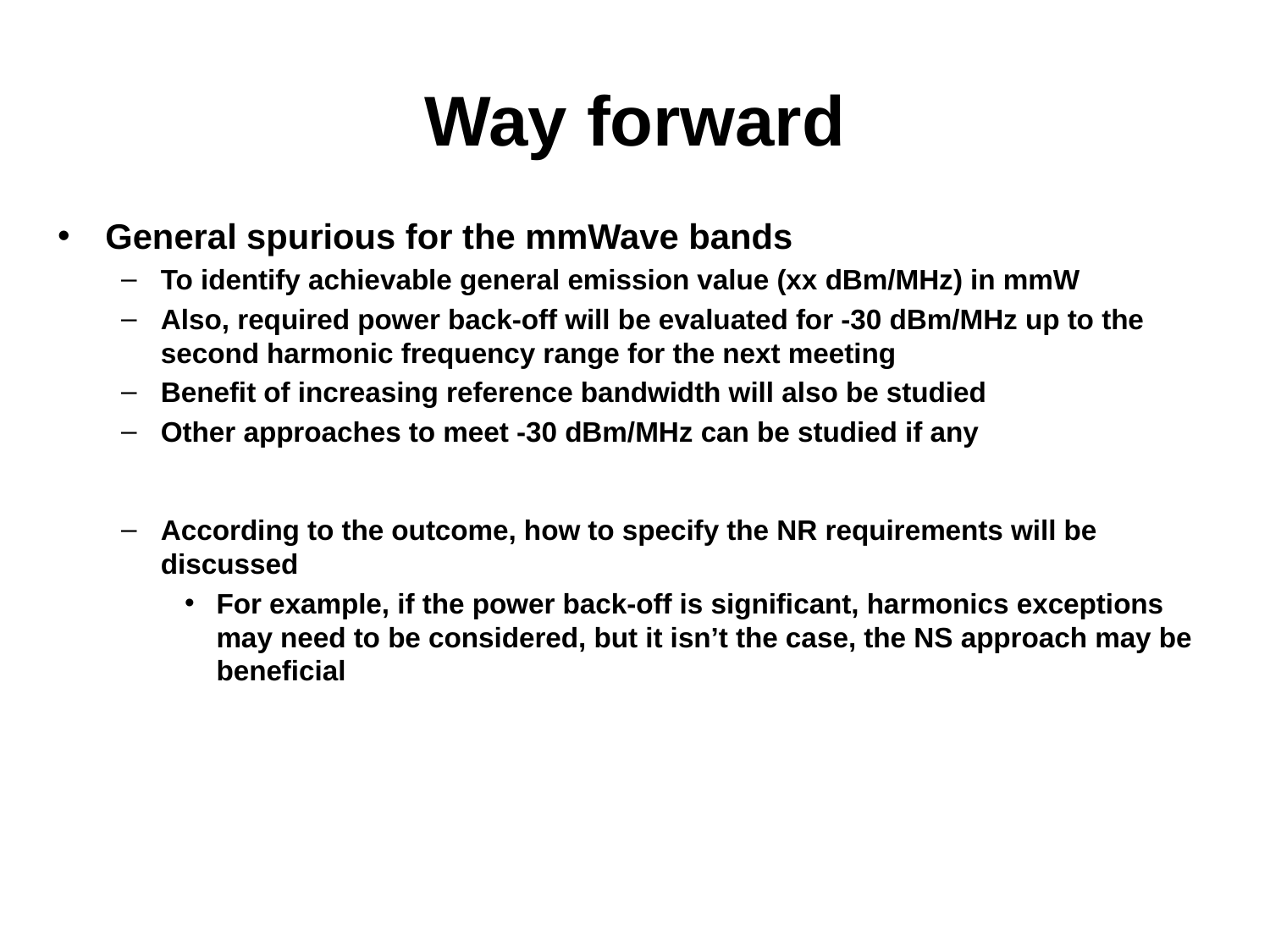

# Way forward
General spurious for the mmWave bands
To identify achievable general emission value (xx dBm/MHz) in mmW
Also, required power back-off will be evaluated for -30 dBm/MHz up to the second harmonic frequency range for the next meeting
Benefit of increasing reference bandwidth will also be studied
Other approaches to meet -30 dBm/MHz can be studied if any

According to the outcome, how to specify the NR requirements will be discussed
For example, if the power back-off is significant, harmonics exceptions may need to be considered, but it isn’t the case, the NS approach may be beneficial